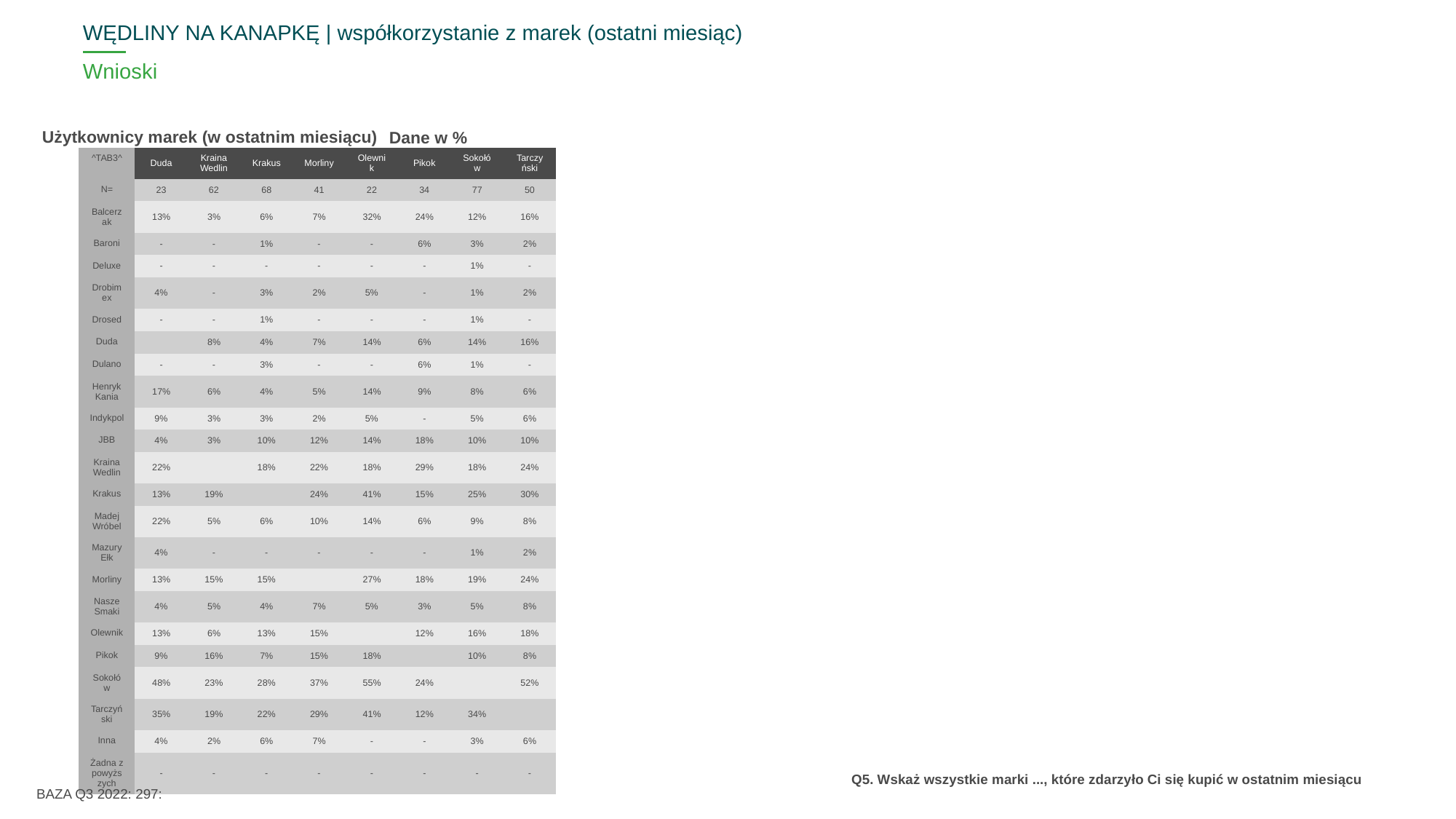

WĘDLINY NA KANAPKĘ | współkorzystanie z marek (ostatni miesiąc)
# Wnioski
Użytkownicy marek (w ostatnim miesiącu)
Dane w %
| ^TAB3^ | Duda | Kraina Wedlin | Krakus | Morliny | Olewnik | Pikok | Sokołów | Tarczyński |
| --- | --- | --- | --- | --- | --- | --- | --- | --- |
| N= | 23 | 62 | 68 | 41 | 22 | 34 | 77 | 50 |
| Balcerzak | 13% | 3% | 6% | 7% | 32% | 24% | 12% | 16% |
| Baroni | - | - | 1% | - | - | 6% | 3% | 2% |
| Deluxe | - | - | - | - | - | - | 1% | - |
| Drobimex | 4% | - | 3% | 2% | 5% | - | 1% | 2% |
| Drosed | - | - | 1% | - | - | - | 1% | - |
| Duda |  | 8% | 4% | 7% | 14% | 6% | 14% | 16% |
| Dulano | - | - | 3% | - | - | 6% | 1% | - |
| Henryk Kania | 17% | 6% | 4% | 5% | 14% | 9% | 8% | 6% |
| Indykpol | 9% | 3% | 3% | 2% | 5% | - | 5% | 6% |
| JBB | 4% | 3% | 10% | 12% | 14% | 18% | 10% | 10% |
| Kraina Wedlin | 22% |  | 18% | 22% | 18% | 29% | 18% | 24% |
| Krakus | 13% | 19% |  | 24% | 41% | 15% | 25% | 30% |
| Madej Wróbel | 22% | 5% | 6% | 10% | 14% | 6% | 9% | 8% |
| Mazury Ełk | 4% | - | - | - | - | - | 1% | 2% |
| Morliny | 13% | 15% | 15% |  | 27% | 18% | 19% | 24% |
| Nasze Smaki | 4% | 5% | 4% | 7% | 5% | 3% | 5% | 8% |
| Olewnik | 13% | 6% | 13% | 15% |  | 12% | 16% | 18% |
| Pikok | 9% | 16% | 7% | 15% | 18% |  | 10% | 8% |
| Sokołów | 48% | 23% | 28% | 37% | 55% | 24% |  | 52% |
| Tarczyński | 35% | 19% | 22% | 29% | 41% | 12% | 34% |  |
| Inna | 4% | 2% | 6% | 7% | - | - | 3% | 6% |
| Żadna z powyższych | - | - | - | - | - | - | - | - |

BAZA Q3 2022: 297:
Q5. Wskaż wszystkie marki ..., które zdarzyło Ci się kupić w ostatnim miesiącu